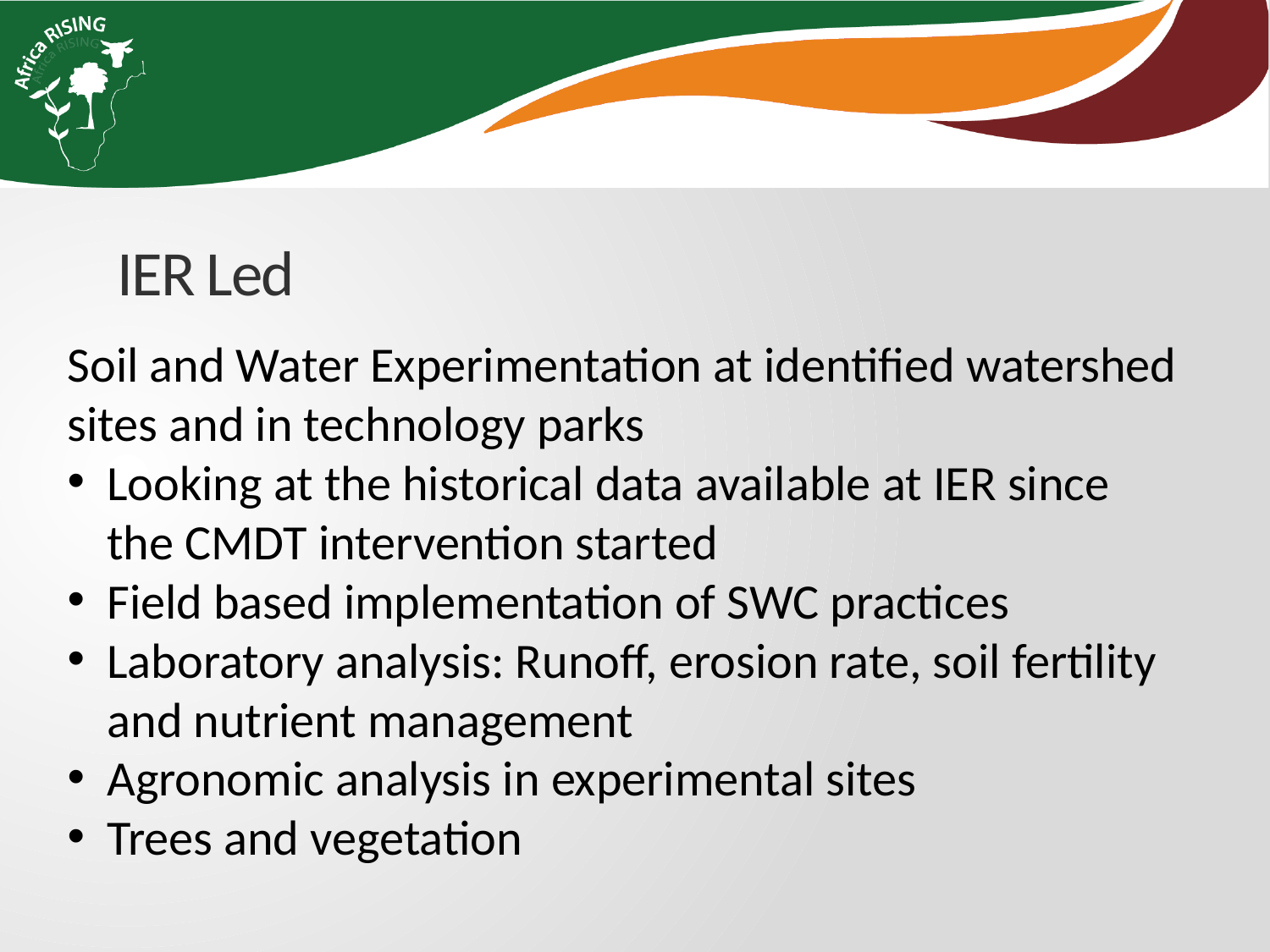

# IER Led
Soil and Water Experimentation at identified watershed sites and in technology parks
Looking at the historical data available at IER since the CMDT intervention started
Field based implementation of SWC practices
Laboratory analysis: Runoff, erosion rate, soil fertility and nutrient management
Agronomic analysis in experimental sites
Trees and vegetation